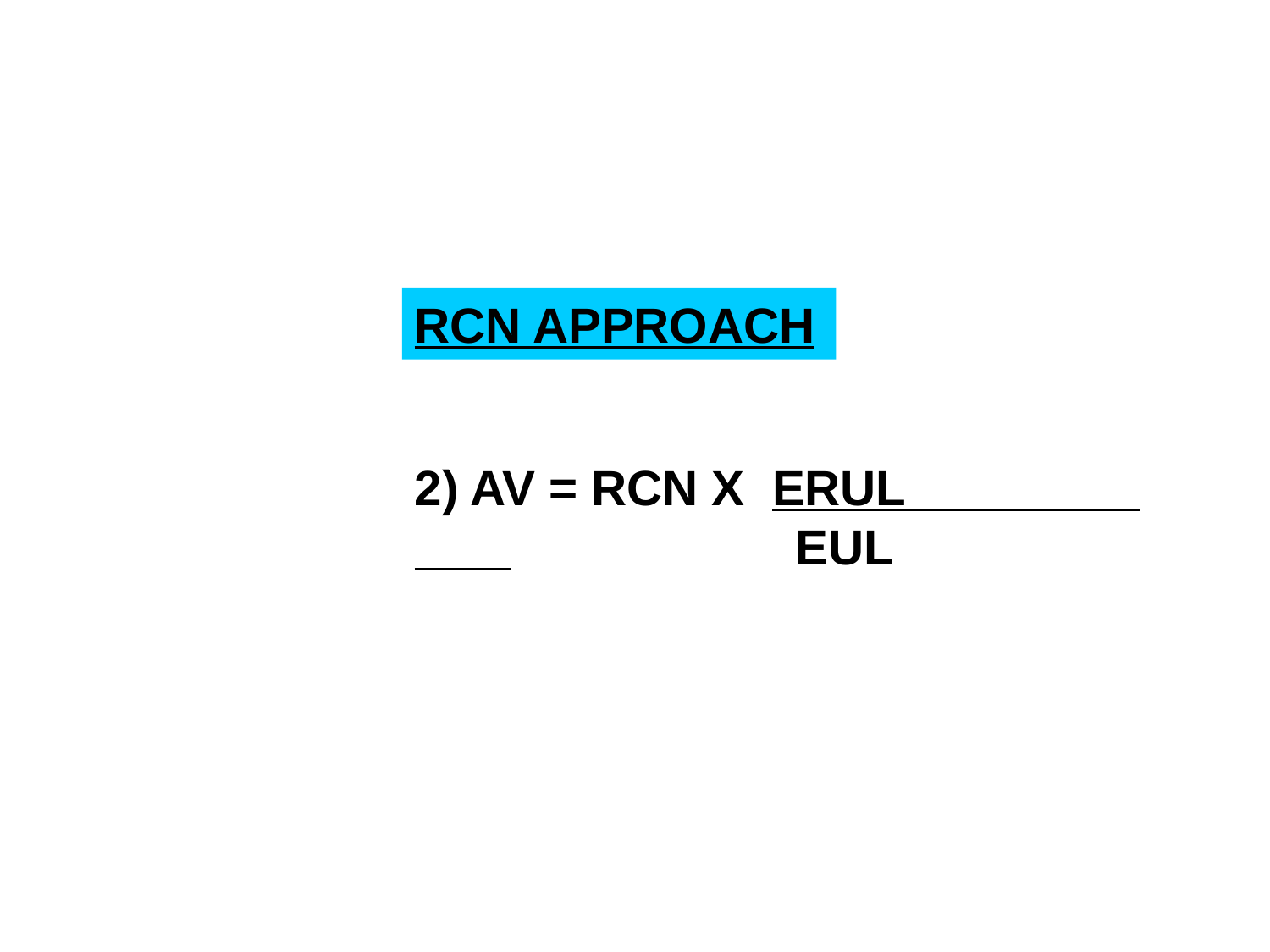

RCN APPROACH
2) AV = RCN X  ERUL                         			EUL